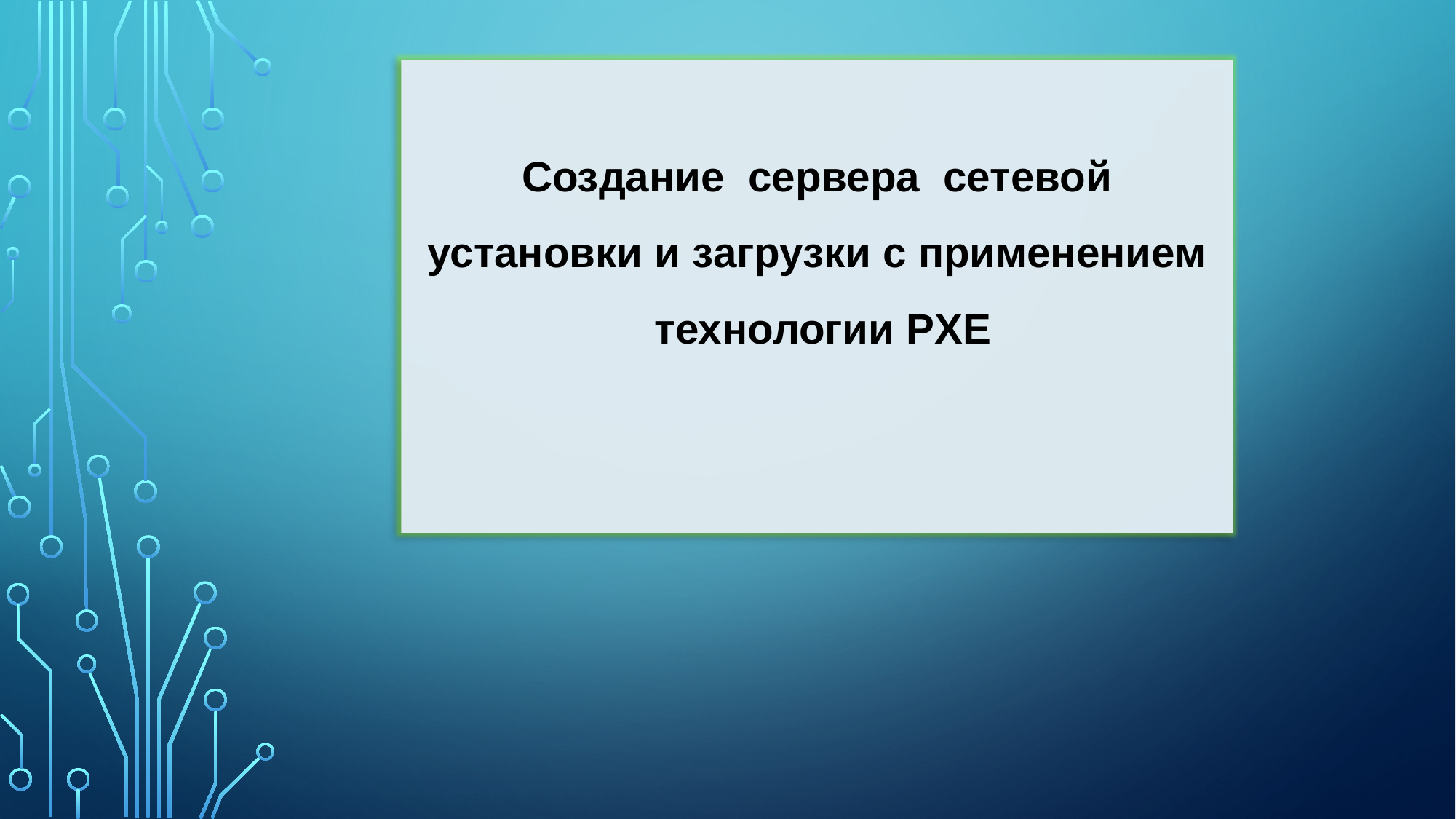

Создание  сервера  сетевой установки и загрузки с применением
 технологии PXE